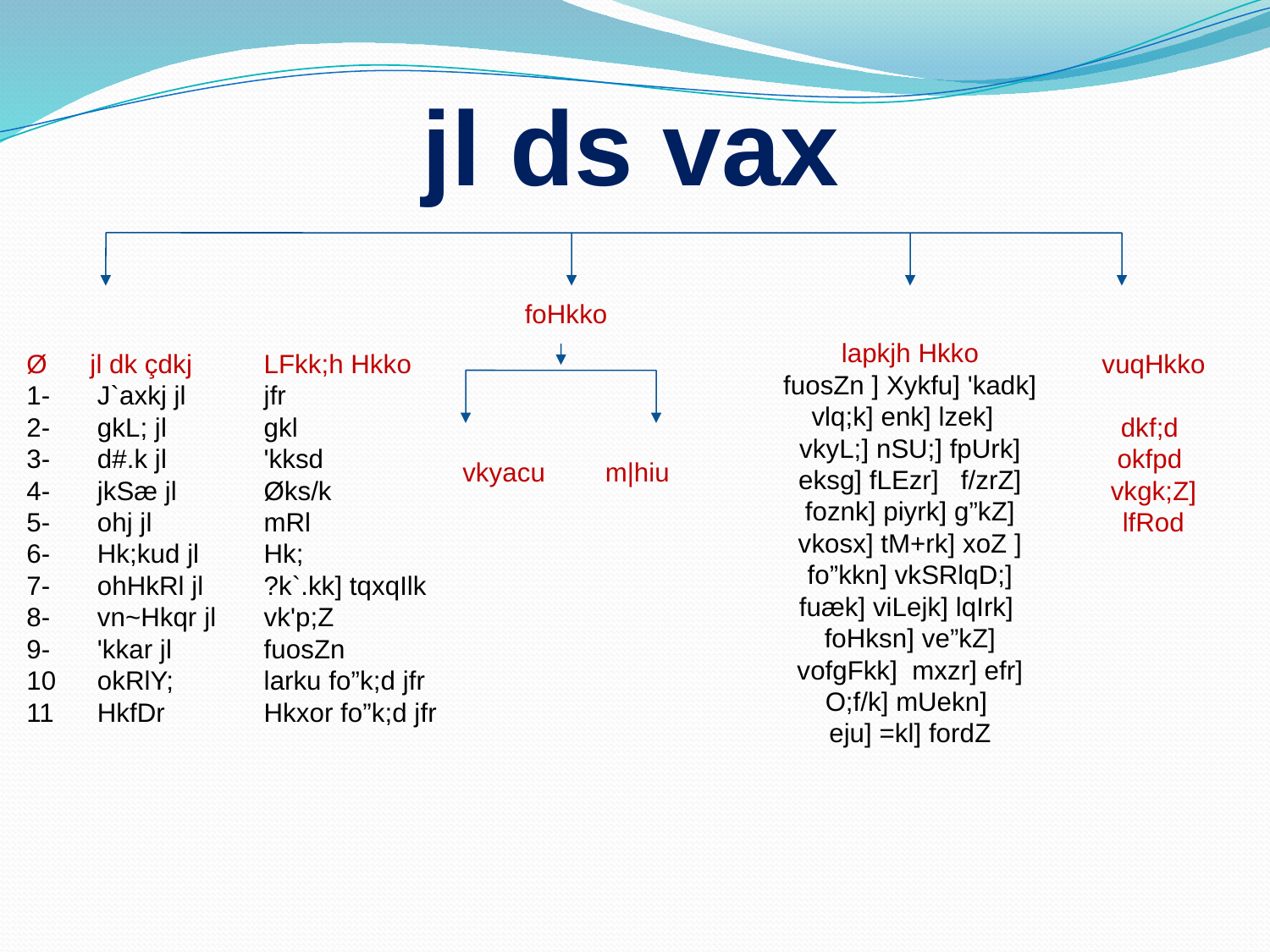

jl ds vax
foHkko

vkyacu 	m|hiu
lapkjh Hkko
fuosZn ] Xykfu] 'kadk] vlq;k] enk] lzek]   vkyL;] nSU;] fpUrk] eksg] fLEzr]   f/zrZ] foznk] piyrk] g”kZ] vkosx] tM+rk] xoZ ] fo”kkn] vkSRlqD;]
fuæk] viLejk] lqIrk]  foHksn] ve”kZ] vofgFkk]  mxzr] efr] O;f/k] mUekn]
eju] =kl] fordZ
Ø 	jl dk çdkj 	LFkk;h Hkko
1- 		J`axkj jl 	jfr
2- 		gkL; jl 	gkl
3- 		d#.k jl 	'kksd
4- 		jkSæ jl 	Øks/k
5- 		ohj jl 	mRl
6- 		Hk;kud jl 	Hk;
7- 		ohHkRl jl 	?k`.kk] tqxqIlk
8- 		vn~Hkqr jl 	vk'p;Z
9- 		'kkar jl 	fuosZn
10		okRlY;	larku fo”k;d jfr
11		HkfDr	Hkxor fo”k;d jfr
vuqHkko

dkf;d
okfpd
 vkgk;Z]
lfRod